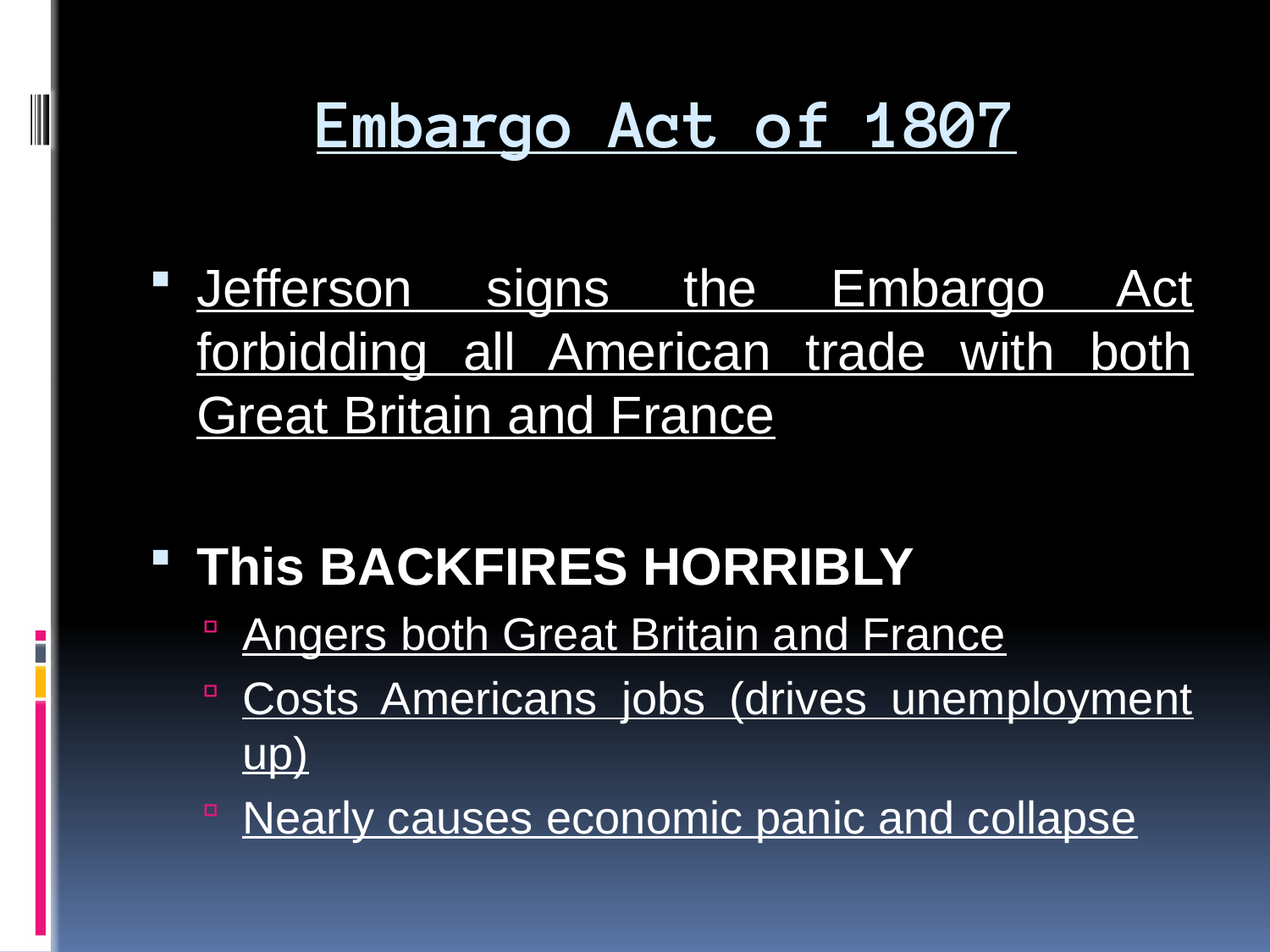

# Embargo Act of 1807
Jefferson signs the Embargo Act forbidding all American trade with both Great Britain and France

This BACKFIRES HORRIBLY
Angers both Great Britain and France
Costs Americans jobs (drives unemployment up)
Nearly causes economic panic and collapse